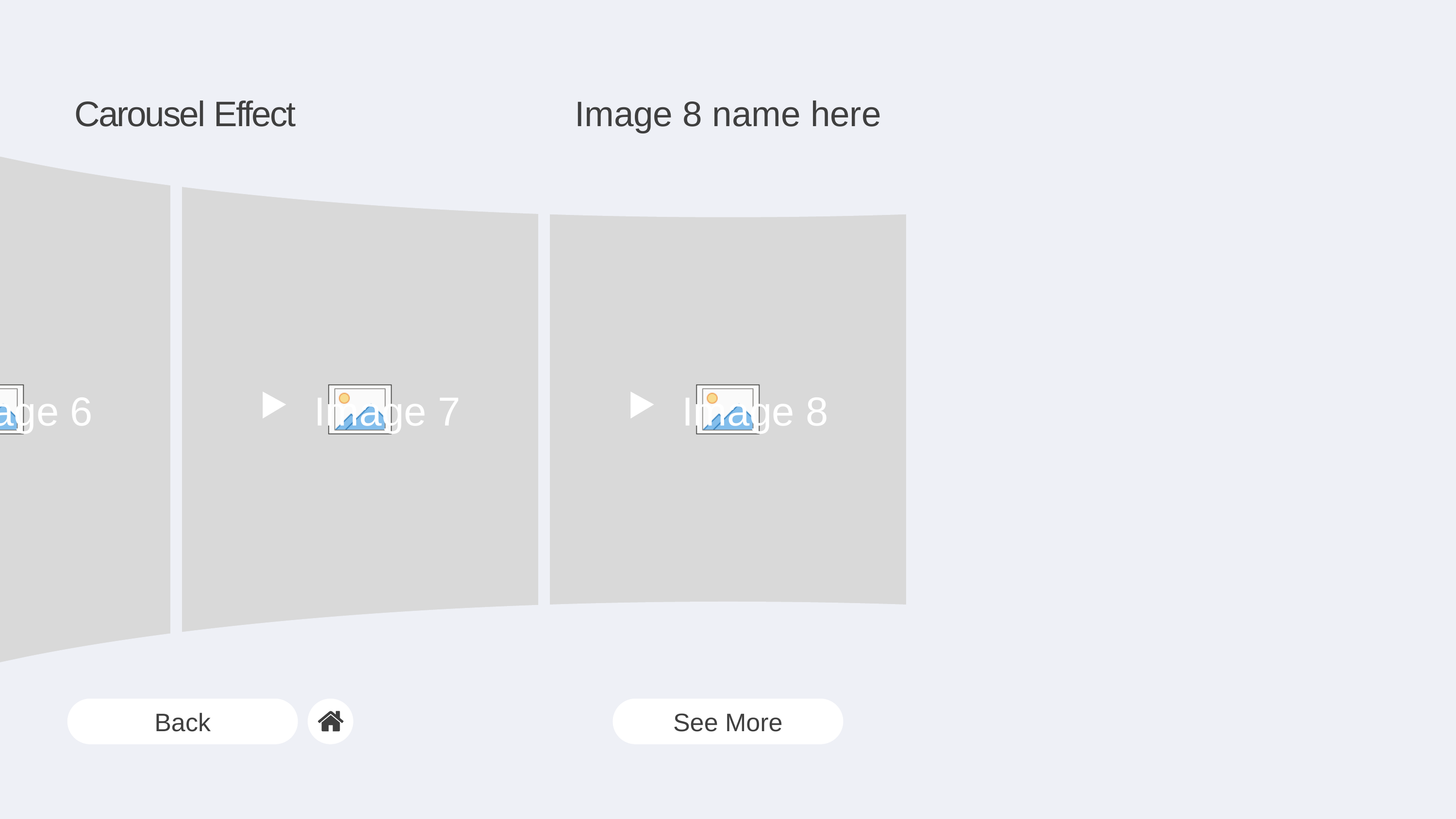

Carousel Effect
Image 8 name here

Back
See More